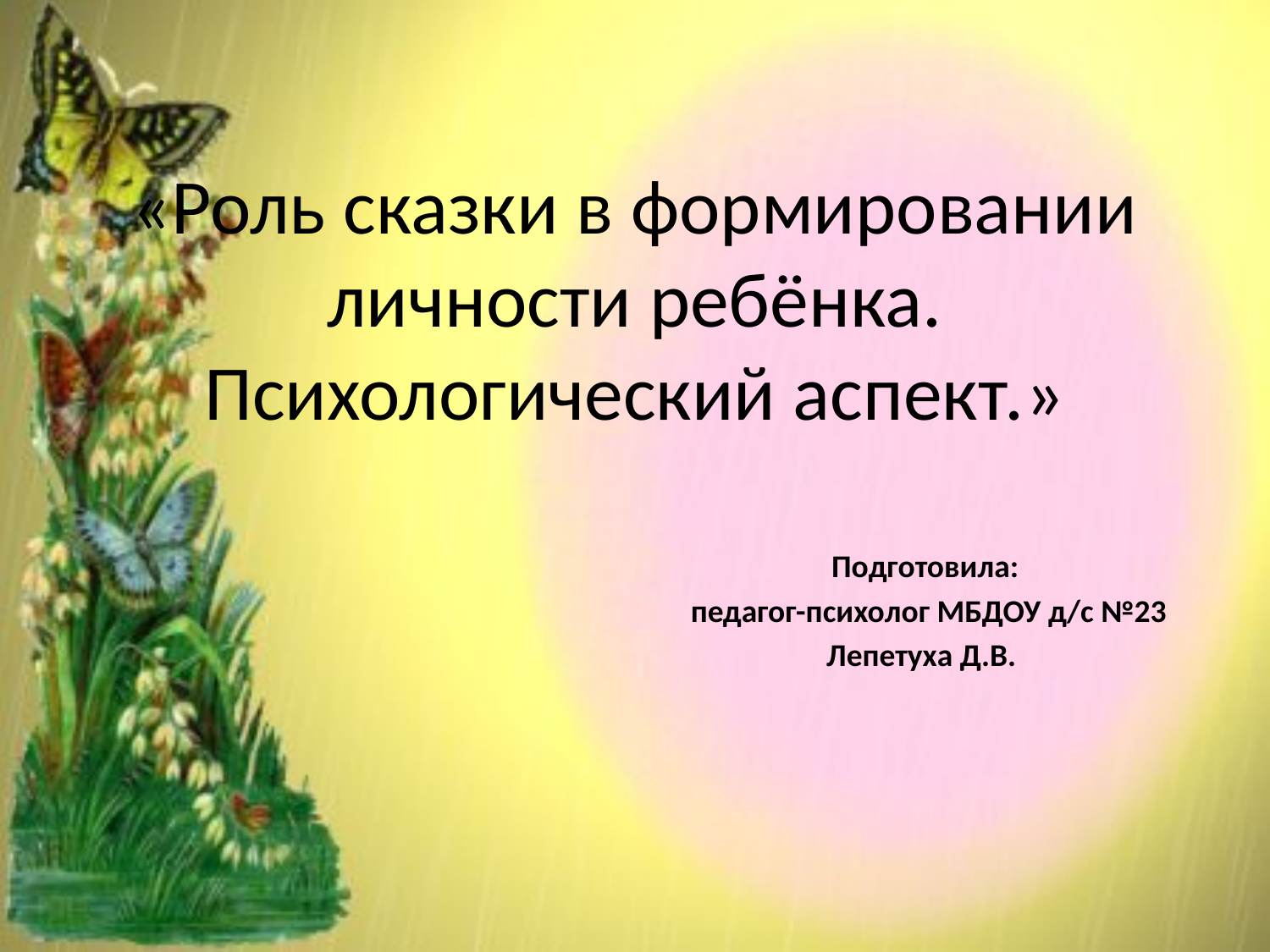

# «Роль сказки в формировании личности ребёнка. Психологический аспект.»
Подготовила:
 педагог-психолог МБДОУ д/с №23
Лепетуха Д.В.